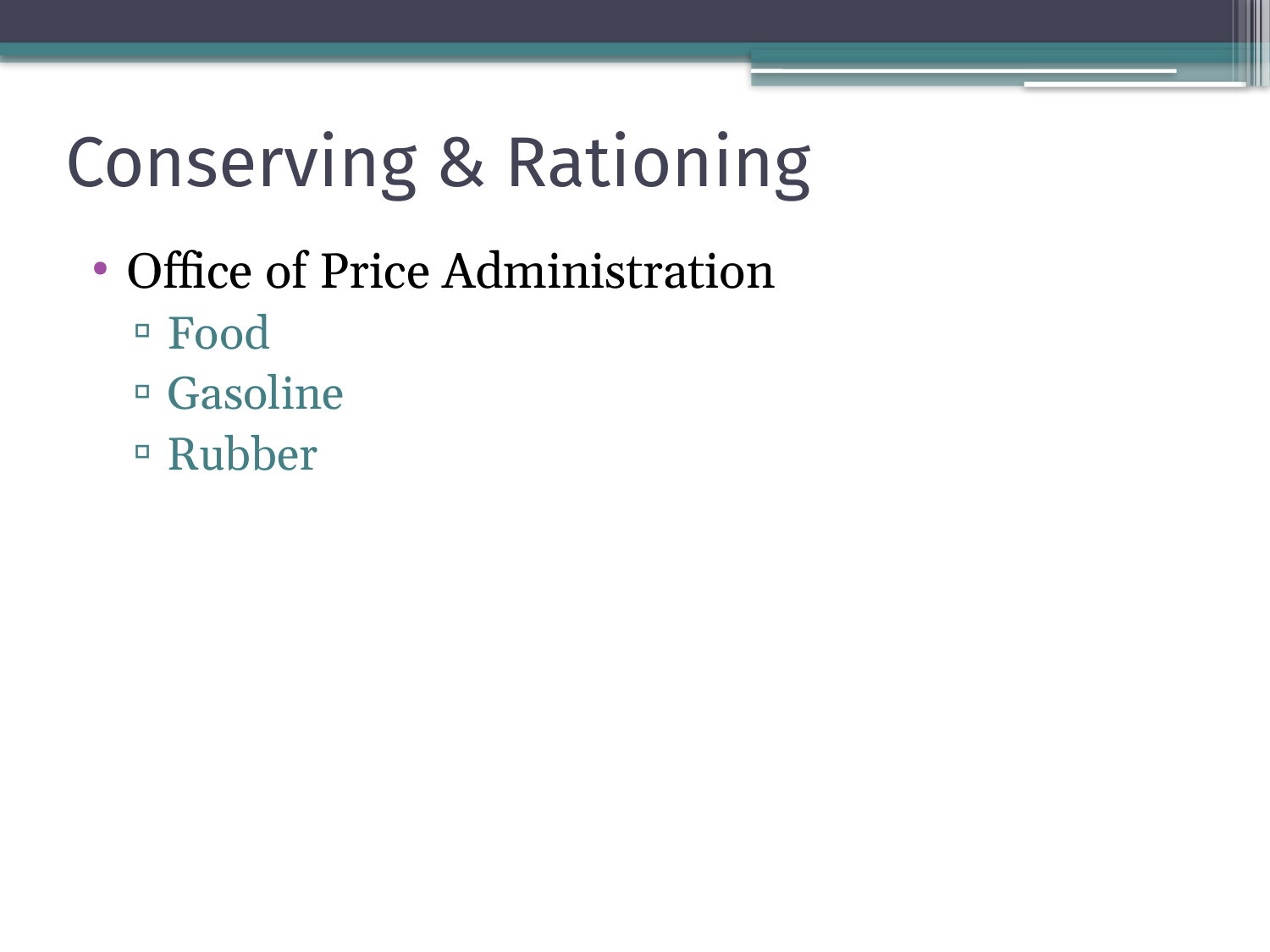

# Conserving & Rationing
Office of Price Administration
Food
Gasoline
Rubber